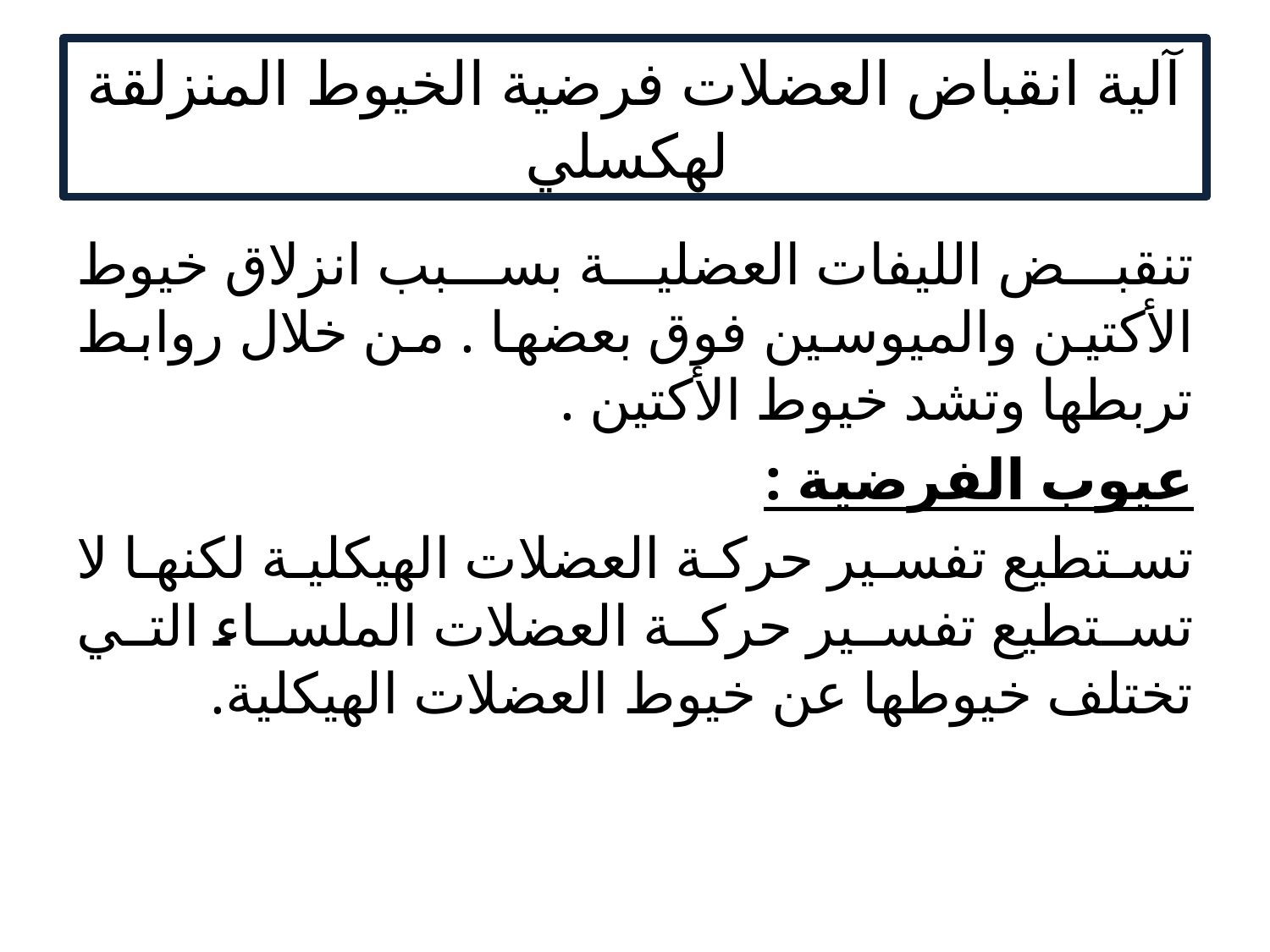

# آلية انقباض العضلات فرضية الخيوط المنزلقة لهكسلي
تنقبض الليفات العضلية بسبب انزلاق خيوط الأكتين والميوسين فوق بعضها . من خلال روابط تربطها وتشد خيوط الأكتين .
عيوب الفرضية :
تستطيع تفسير حركة العضلات الهيكلية لكنها لا تستطيع تفسير حركة العضلات الملساء التي تختلف خيوطها عن خيوط العضلات الهيكلية.